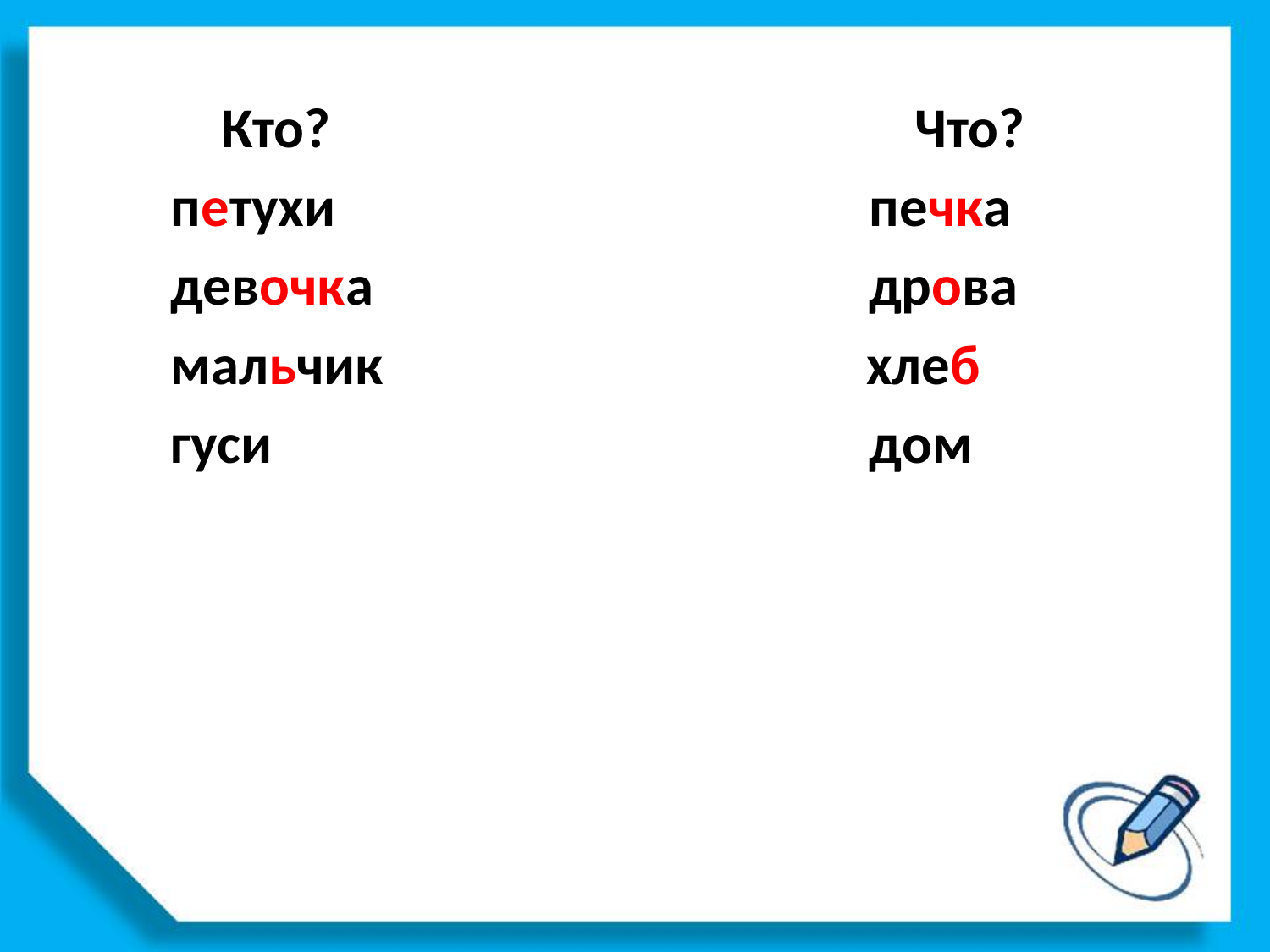

# Кто?                                              Что?
     петухи                                          печка
     девочка                                       дрова
     мальчик                                      хлеб
     гуси                                               дом